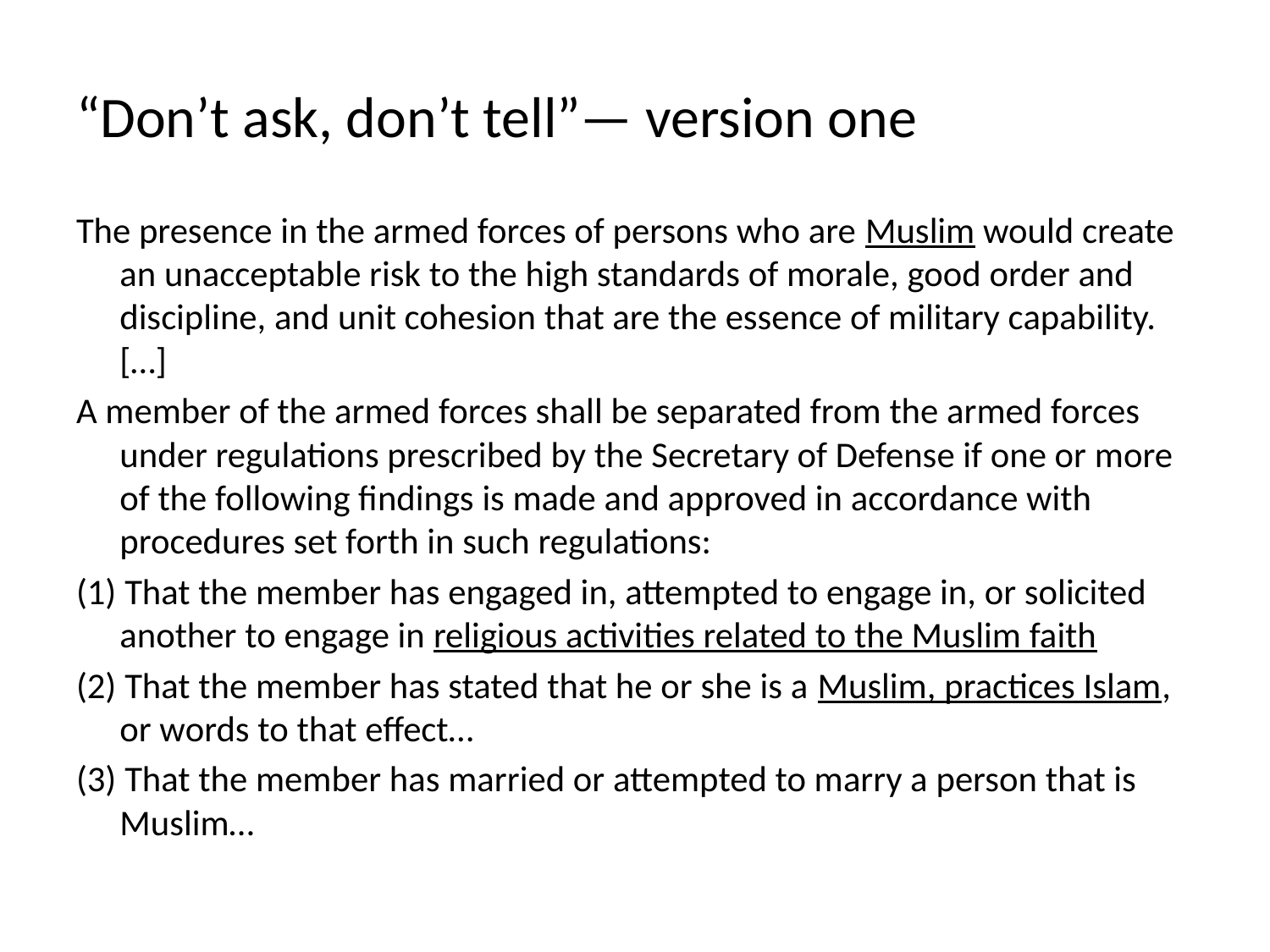

“Don’t ask, don’t tell”— version one

The presence in the armed forces of persons who are Muslim would create an unacceptable risk to the high standards of morale, good order and discipline, and unit cohesion that are the essence of military capability. […]
A member of the armed forces shall be separated from the armed forces under regulations prescribed by the Secretary of Defense if one or more of the following findings is made and approved in accordance with procedures set forth in such regulations:
(1) That the member has engaged in, attempted to engage in, or solicited another to engage in religious activities related to the Muslim faith
(2) That the member has stated that he or she is a Muslim, practices Islam, or words to that effect…
(3) That the member has married or attempted to marry a person that is Muslim…